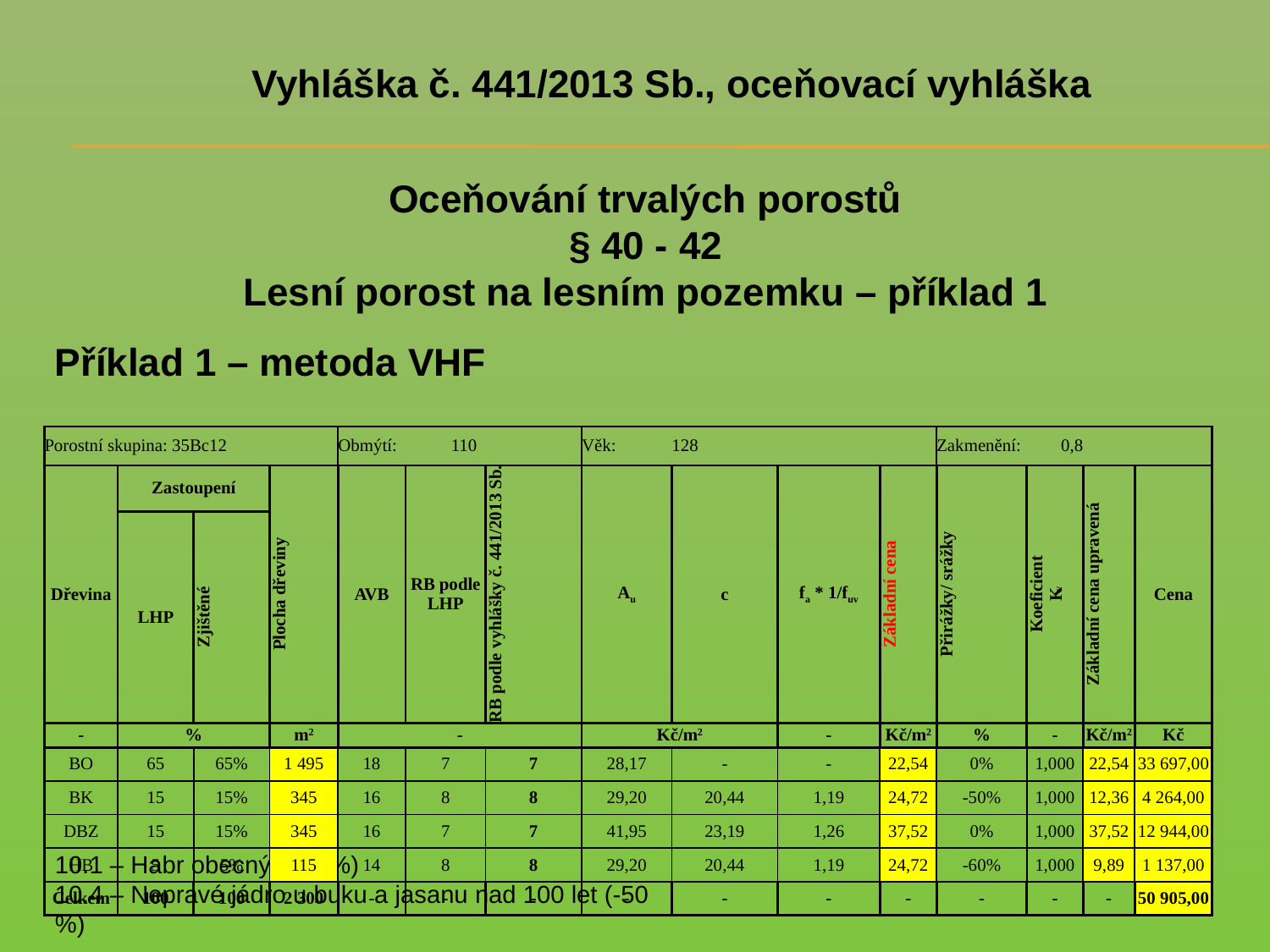

# Vyhláška č. 441/2013 Sb., oceňovací vyhláška
Oceňování trvalých porostů
§ 40 - 42
Lesní porost na lesním pozemku – příklad 1
Příklad 1 – metoda VHF
| Porostní skupina: 35Bc12 |  |  |  | Obmýtí: | 110 |  |  | Věk: | 128 |  |  |  | Zakmenění: | 0,8 |  |  |
| --- | --- | --- | --- | --- | --- | --- | --- | --- | --- | --- | --- | --- | --- | --- | --- | --- |
| Dřevina | Zastoupení |  | Plocha dřeviny | AVB | RB podle LHP |  | RB podle vyhlášky č. 441/2013 Sb. | Au | c |  | fa \* 1/fuv | Základní cena | Přirážky/ srážky | Koeficient Kv | Základní cena upravená | Cena |
|  | LHP | Zjištěné |  |  |  |  |  |  |  |  |  |  |  |  |  |  |
| - | % |  | m2 | - |  |  |  | Kč/m2 |  |  | - | Kč/m2 | % | - | Kč/m2 | Kč |
| BO | 65 | 65% | 1 495 | 18 | 7 | 7 | 7 | 28,17 | - | - | - | 22,54 | 0% | 1,000 | 22,54 | 33 697,00 |
| BK | 15 | 15% | 345 | 16 | 8 | 8 | 8 | 29,20 | 20,44 | 20,44 | 1,19 | 24,72 | -50% | 1,000 | 12,36 | 4 264,00 |
| DBZ | 15 | 15% | 345 | 16 | 7 | 7 | 7 | 41,95 | 23,19 | 23,19 | 1,26 | 37,52 | 0% | 1,000 | 37,52 | 12 944,00 |
| HB | 5 | 5% | 115 | 14 | 8 | 8 | 8 | 29,20 | 20,44 | 20,44 | 1,19 | 24,72 | -60% | 1,000 | 9,89 | 1 137,00 |
| Celkem | 100 | 100 | 2 300 | - | - | - | - | - | - | - | - | - | - | - | - | 50 905,00 |
10.1 – Habr obecný (-60 %)
10.4 – Nepravé jádro u buku a jasanu nad 100 let (-50 %)